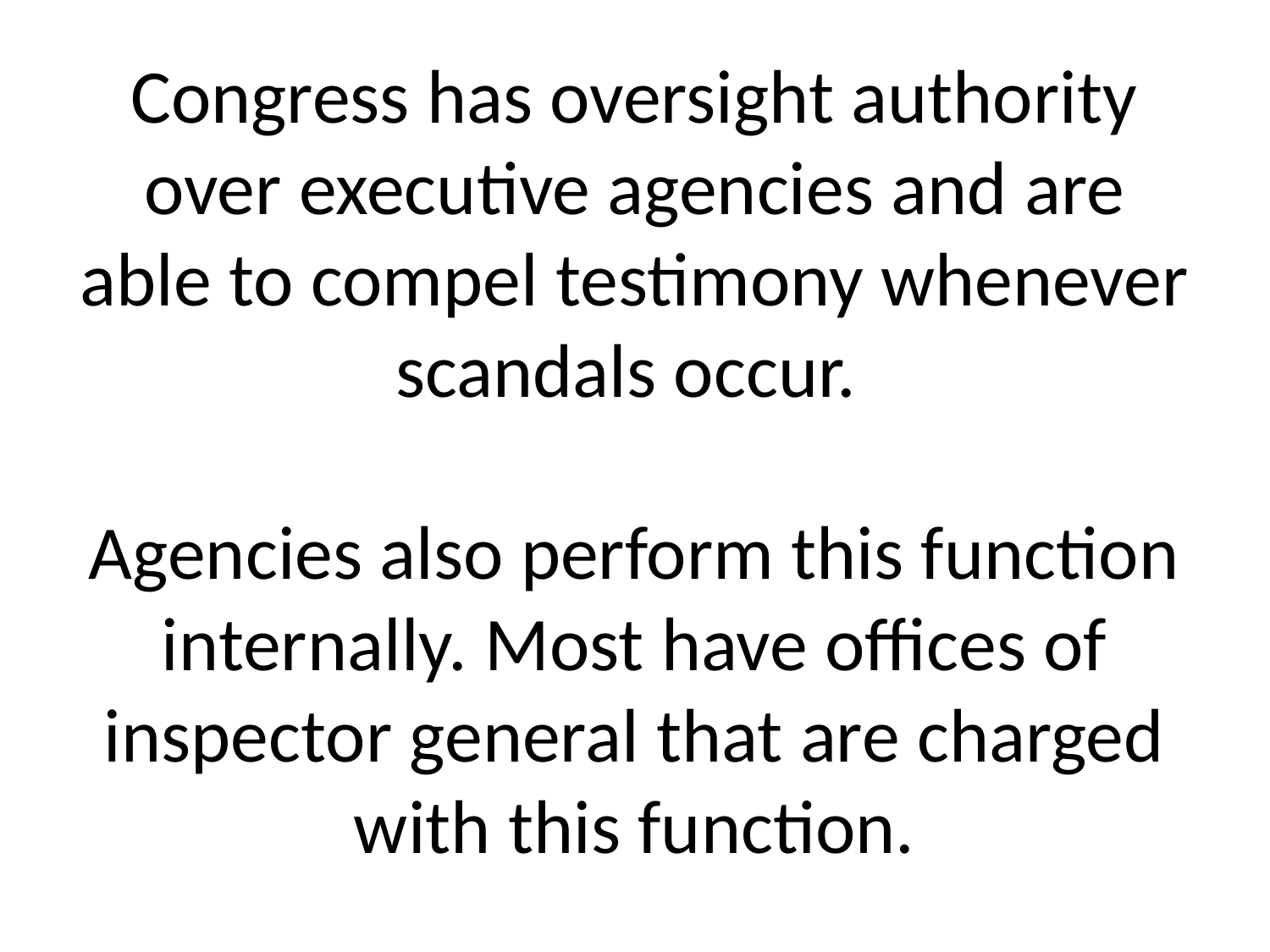

# Congress has oversight authority over executive agencies and are able to compel testimony whenever scandals occur. Agencies also perform this function internally. Most have offices of inspector general that are charged with this function.